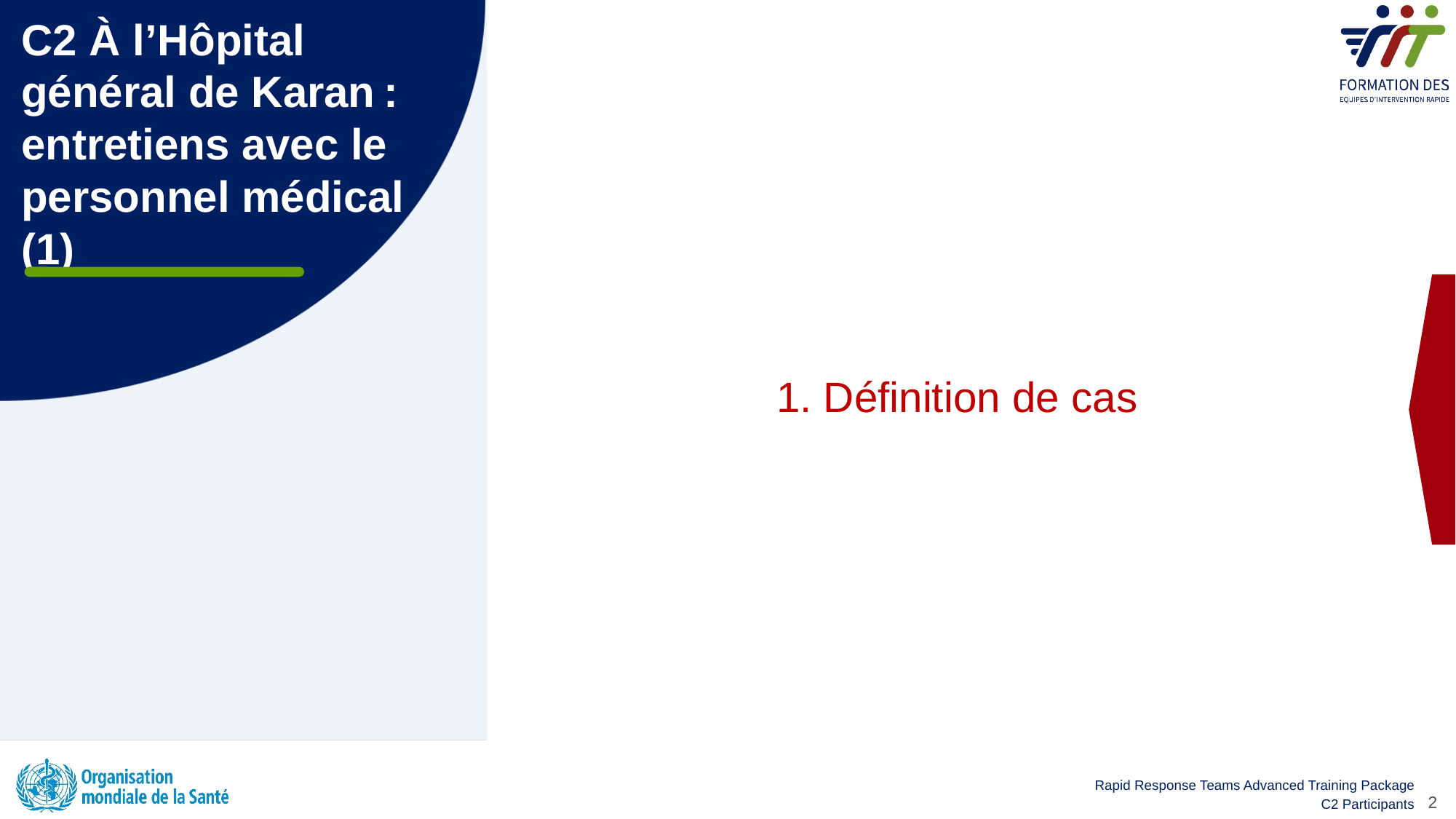

# C2 À l’Hôpital général de Karan : entretiens avec le personnel médical (1)
1. Définition de cas